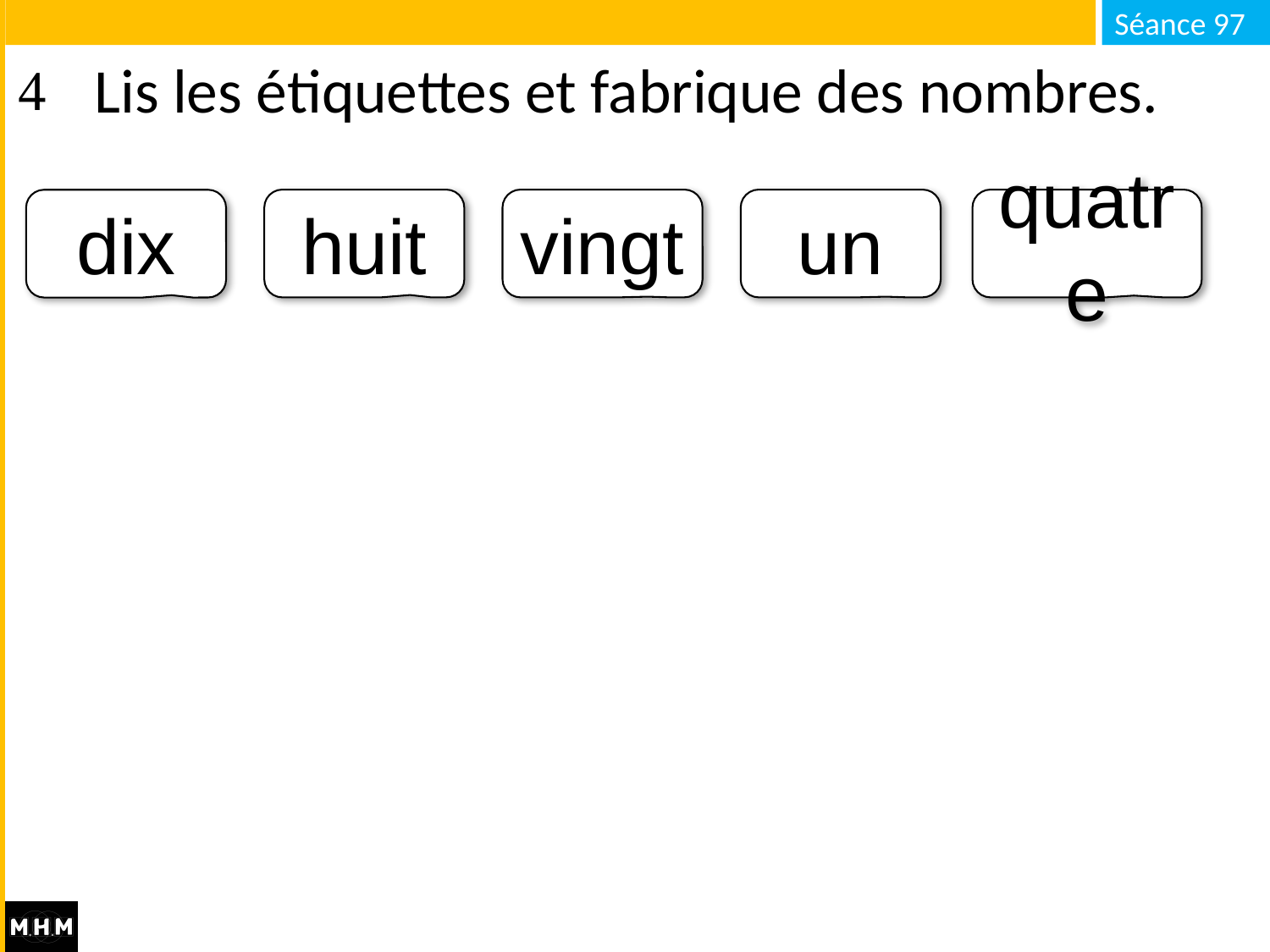

# Lis les étiquettes et fabrique des nombres.
huit
vingt
un
quatre
dix